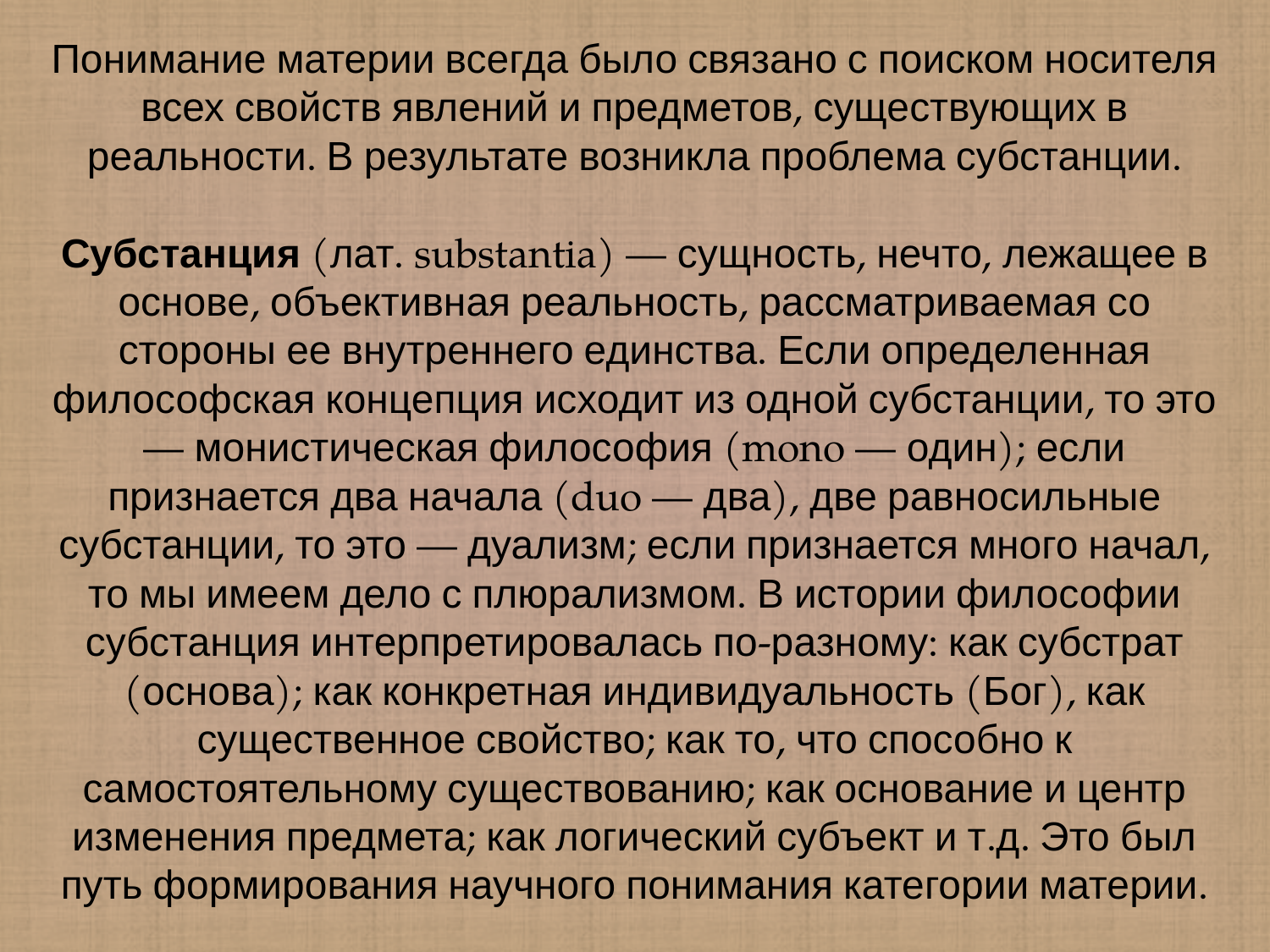

Понимание материи всегда было связано с поиском носителя всех свойств явлений и предметов, существующих в реальности. В результате возникла проблема субстанции.

Субстанция (лат. substantia) — сущность, нечто, лежащее в основе, объективная реальность, рассматриваемая со стороны ее внутреннего единства. Если определенная философская концепция исходит из одной субстанции, то это — монистическая философия (mono — один); если признается два начала (duo — два), две равносильные субстанции, то это — дуализм; если признается много начал, то мы имеем дело с плюрализмом. В истории философии субстанция интерпретировалась по-разному: как субстрат (основа); как конкретная индивидуальность (Бог), как существенное свойство; как то, что способно к самостоятельному существованию; как основание и центр изменения предмета; как логический субъект и т.д. Это был путь формирования научного понимания категории материи.